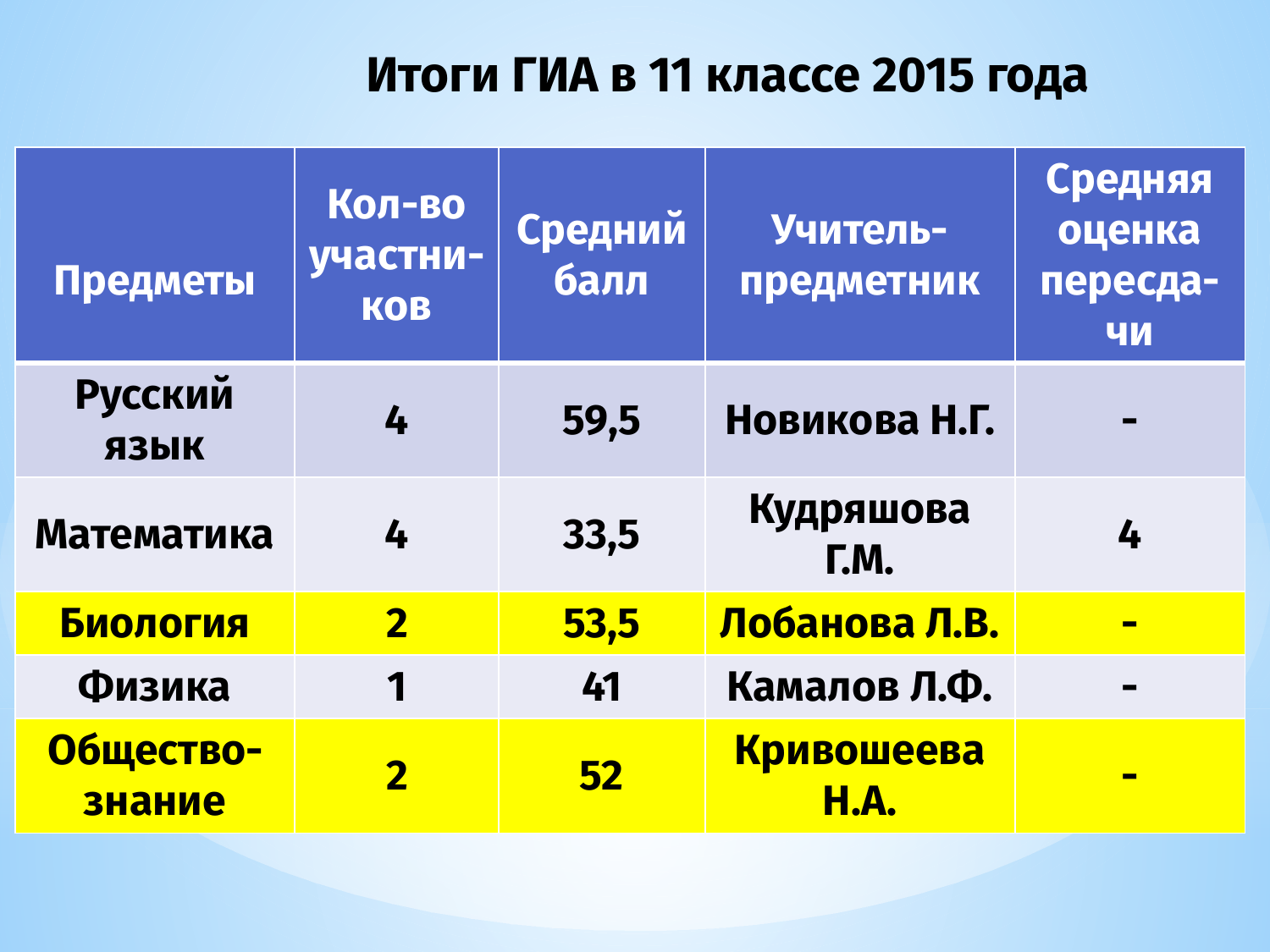

Итоги ГИА в 11 классе 2015 года

| Предметы | Кол-во участни-ков | Средний балл | Учитель-предметник | Средняя оценка пересда-чи |
| --- | --- | --- | --- | --- |
| Русский язык | 4 | 59,5 | Новикова Н.Г. | - |
| Математика | 4 | 33,5 | Кудряшова Г.М. | 4 |
| Биология | 2 | 53,5 | Лобанова Л.В. | - |
| Физика | 1 | 41 | Камалов Л.Ф. | - |
| Общество-знание | 2 | 52 | Кривошеева Н.А. | - |